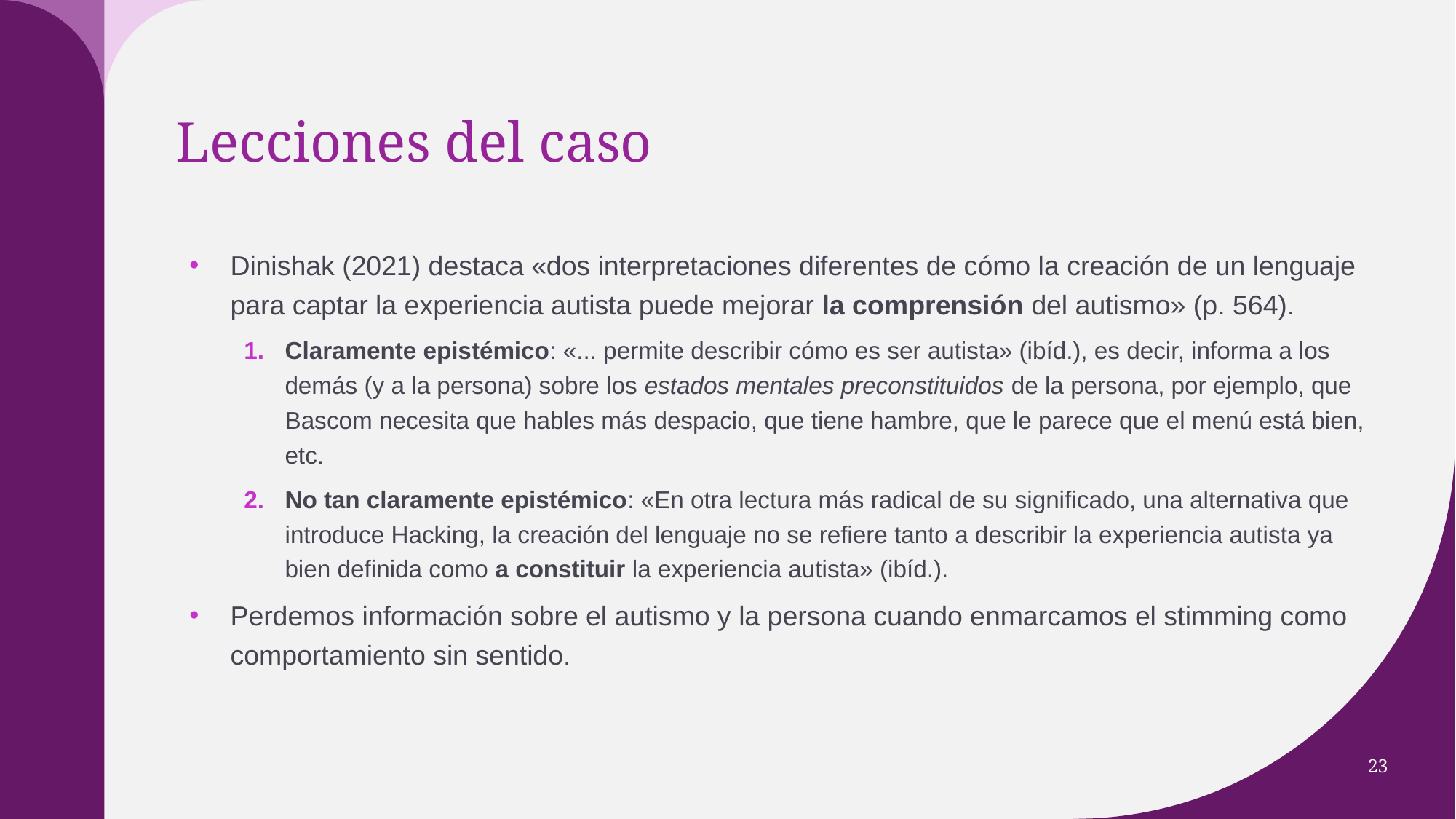

# Lecciones del caso
Dinishak (2021) destaca «dos interpretaciones diferentes de cómo la creación de un lenguaje para captar la experiencia autista puede mejorar la comprensión del autismo» (p. 564).
Claramente epistémico: «... permite describir cómo es ser autista» (ibíd.), es decir, informa a los demás (y a la persona) sobre los estados mentales preconstituidos de la persona, por ejemplo, que Bascom necesita que hables más despacio, que tiene hambre, que le parece que el menú está bien, etc.
No tan claramente epistémico: «En otra lectura más radical de su significado, una alternativa que introduce Hacking, la creación del lenguaje no se refiere tanto a describir la experiencia autista ya bien definida como a constituir la experiencia autista» (ibíd.).
Perdemos información sobre el autismo y la persona cuando enmarcamos el stimming como comportamiento sin sentido.
23